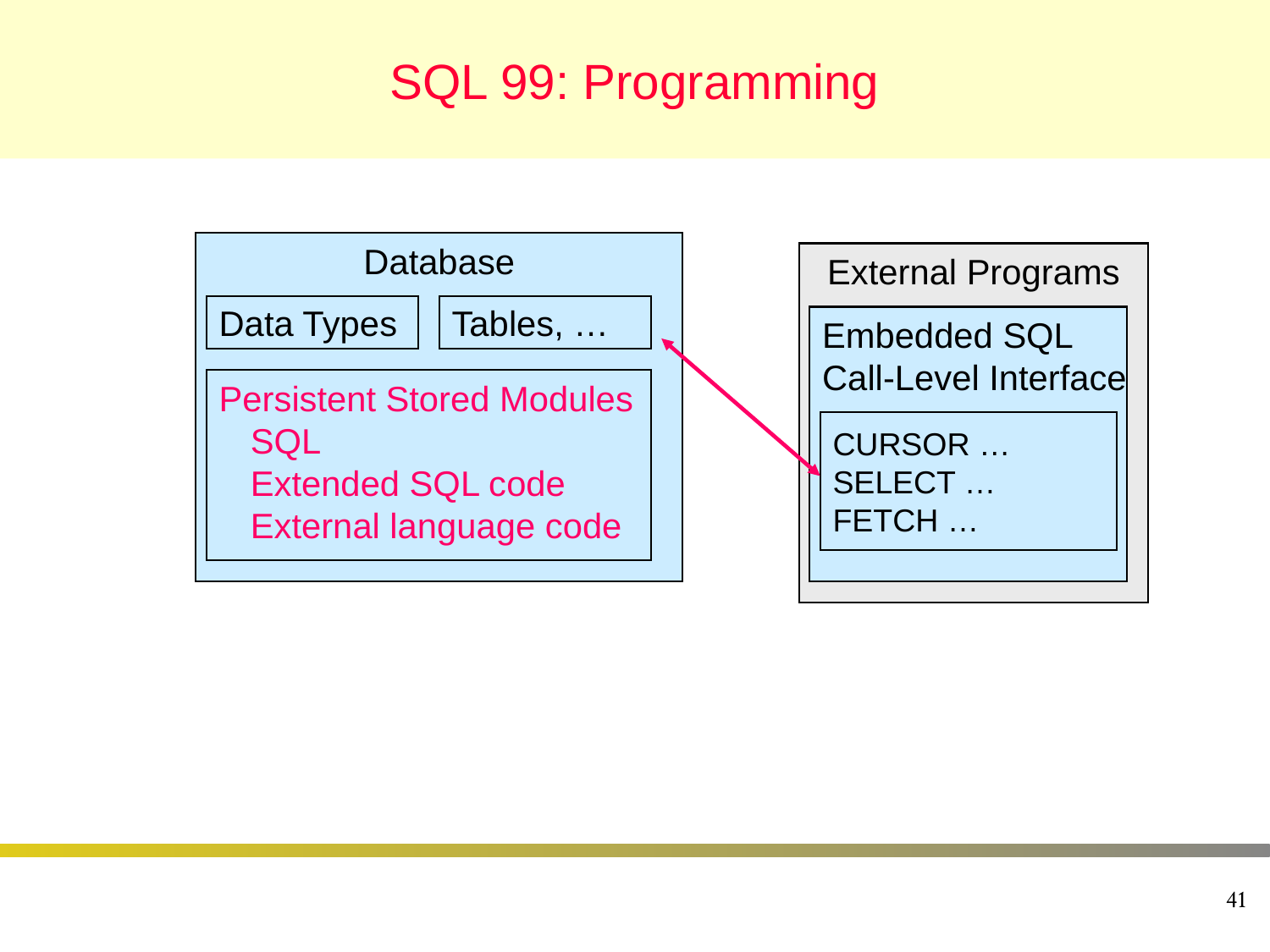

# SQL 99: Programming
Database
External Programs
Data Types
Tables, …
Embedded SQL
Call-Level Interface

Persistent Stored Modules
	SQL
	Extended SQL code
	External language code
CURSOR …
SELECT …
FETCH …
41